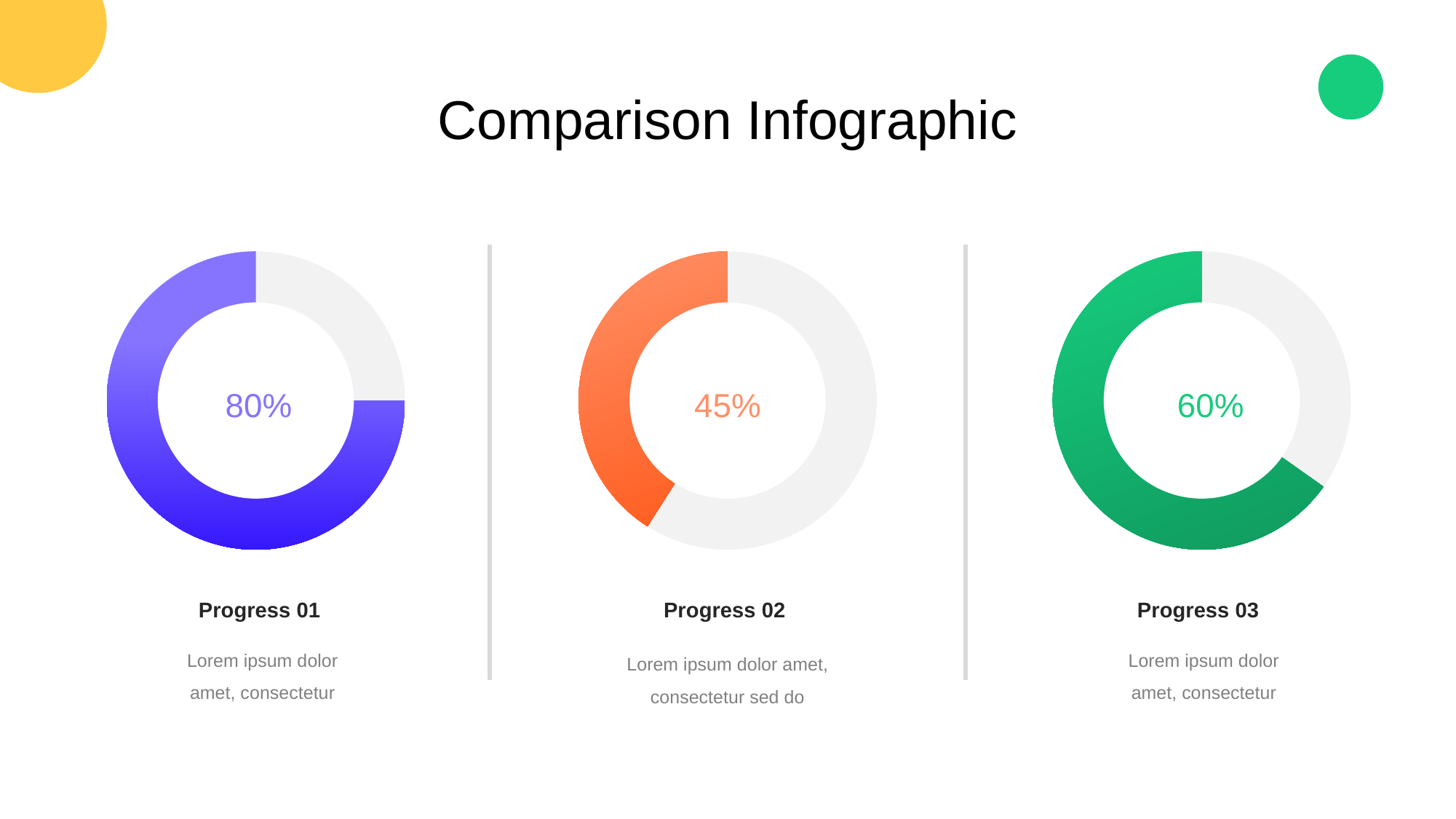

Comparison Infographic

80%
45%
60%
Progress 01
Progress 02
Progress 03
Lorem ipsum dolor amet, consectetur
Lorem ipsum dolor amet, consectetur
Lorem ipsum dolor amet, consectetur sed do